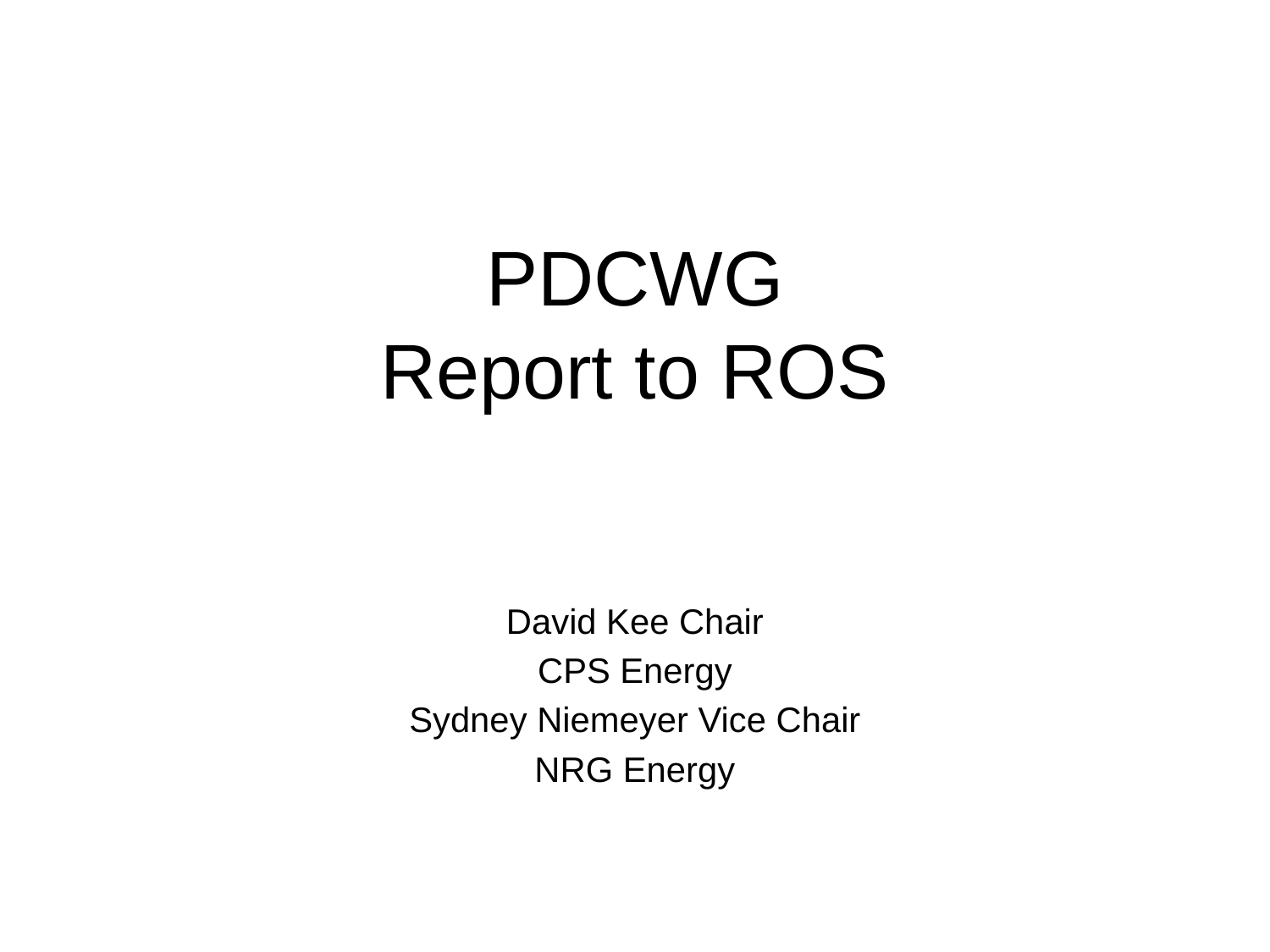

# PDCWG Report to ROS
David Kee Chair
CPS Energy
Sydney Niemeyer Vice Chair
NRG Energy